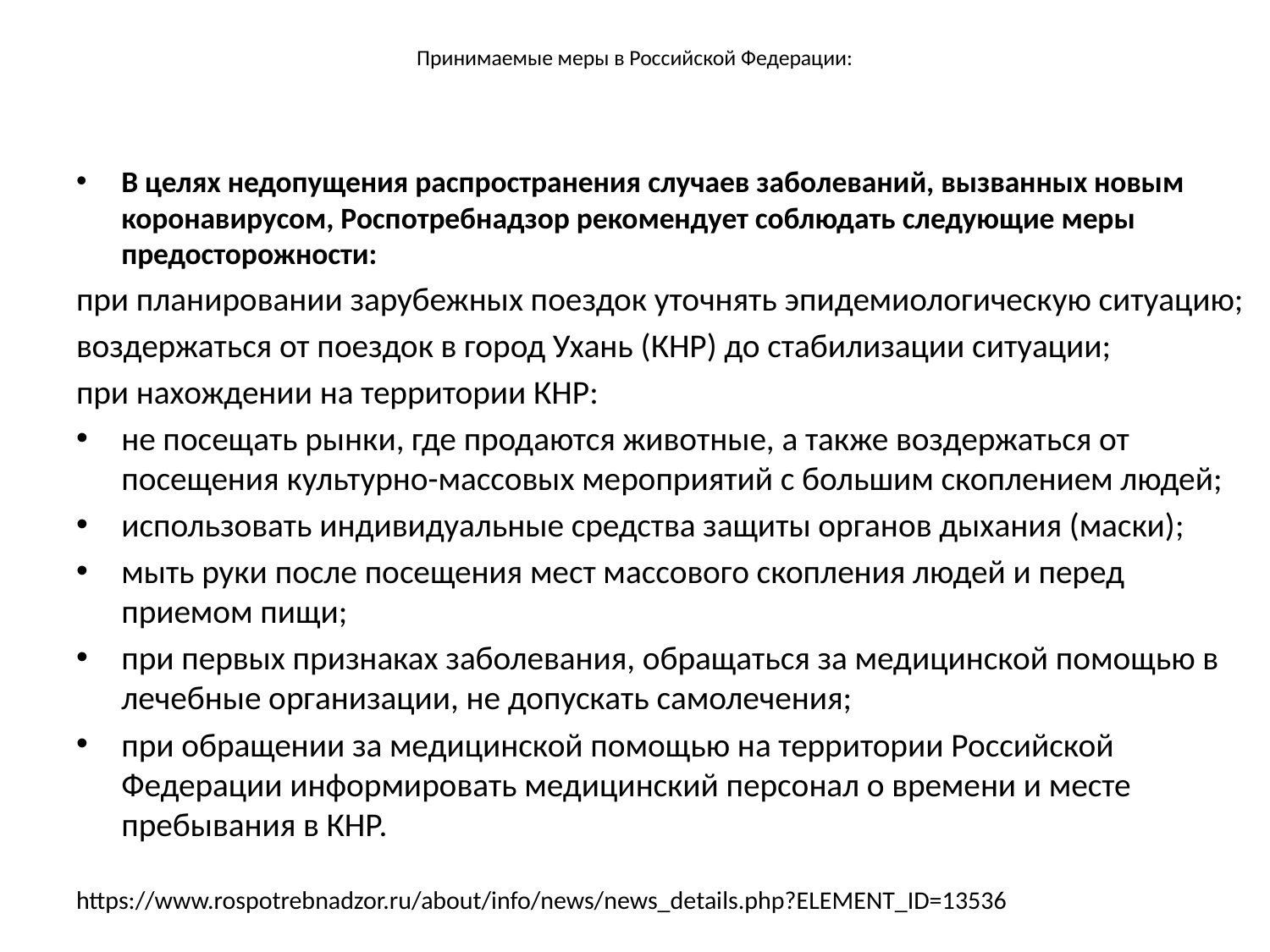

# Принимаемые меры в Российской Федерации:
В целях недопущения распространения случаев заболеваний, вызванных новым коронавирусом, Роспотребнадзор рекомендует соблюдать следующие меры предосторожности:
при планировании зарубежных поездок уточнять эпидемиологическую ситуацию;
воздержаться от поездок в город Ухань (КНР) до стабилизации ситуации;
при нахождении на территории КНР:
не посещать рынки, где продаются животные, а также воздержаться от посещения культурно-массовых мероприятий с большим скоплением людей;
использовать индивидуальные средства защиты органов дыхания (маски);
мыть руки после посещения мест массового скопления людей и перед приемом пищи;
при первых признаках заболевания, обращаться за медицинской помощью в лечебные организации, не допускать самолечения;
при обращении за медицинской помощью на территории Российской Федерации информировать медицинский персонал о времени и месте пребывания в КНР.

https://www.rospotrebnadzor.ru/about/info/news/news_details.php?ELEMENT_ID=13536